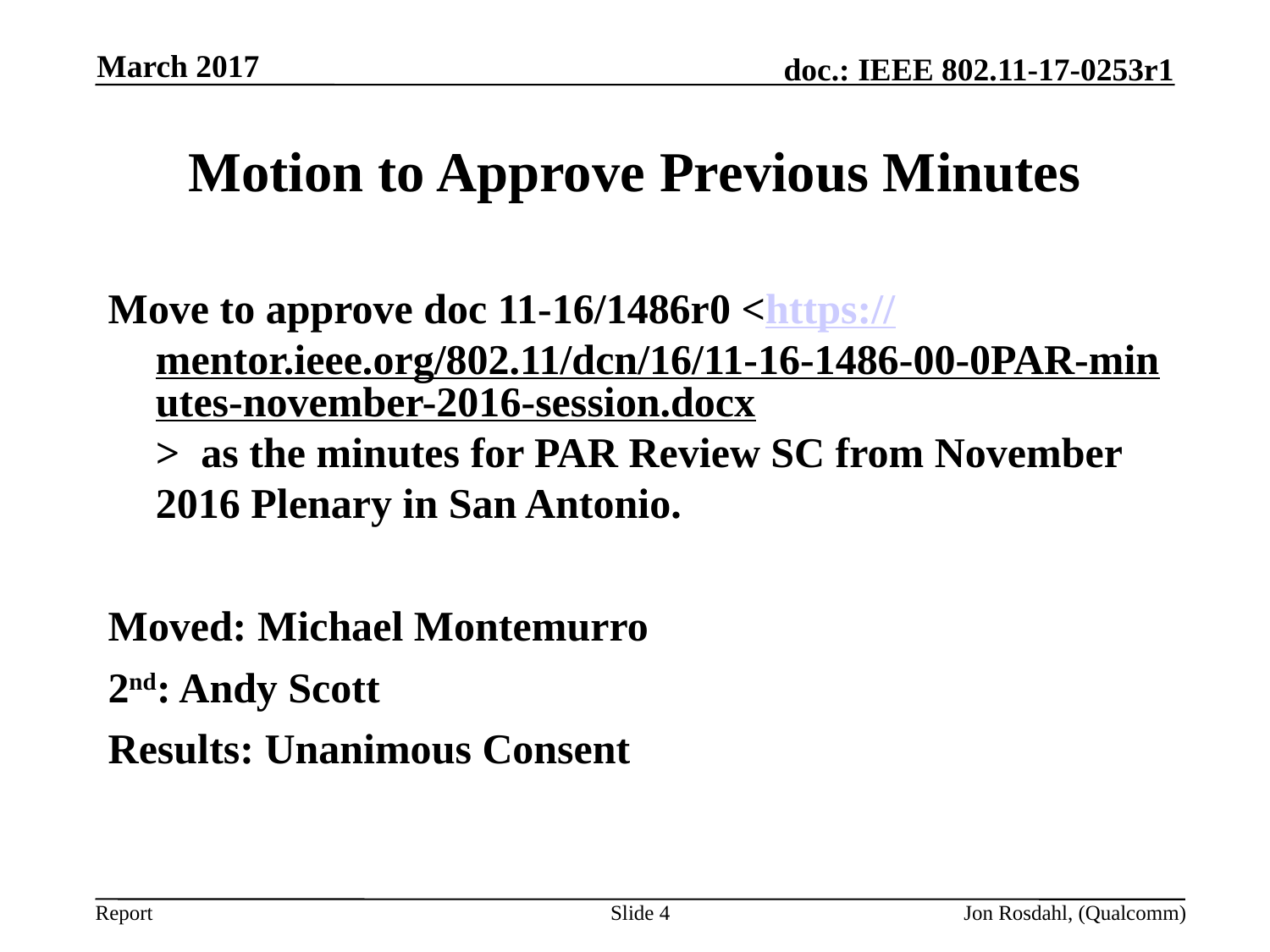

March 2017
# Motion to Approve Previous Minutes
Move to approve doc 11-16/1486r0 <https://mentor.ieee.org/802.11/dcn/16/11-16-1486-00-0PAR-minutes-november-2016-session.docx>  as the minutes for PAR Review SC from November 2016 Plenary in San Antonio.

Moved: Michael Montemurro
2nd: Andy Scott
Results: Unanimous Consent
Slide 4
Jon Rosdahl, (Qualcomm)